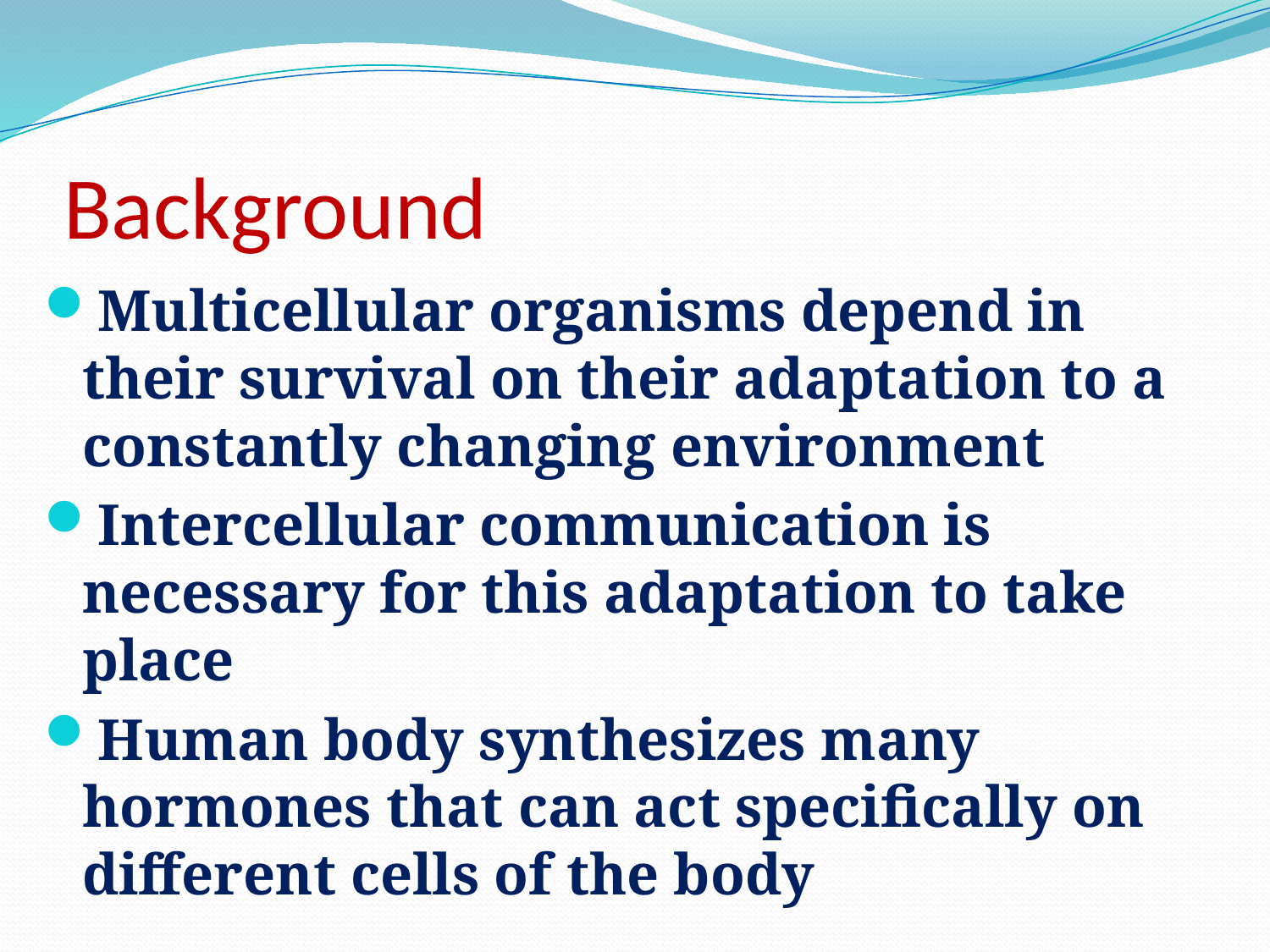

# Background
Multicellular organisms depend in their survival on their adaptation to a constantly changing environment
Intercellular communication is necessary for this adaptation to take place
Human body synthesizes many hormones that can act specifically on different cells of the body